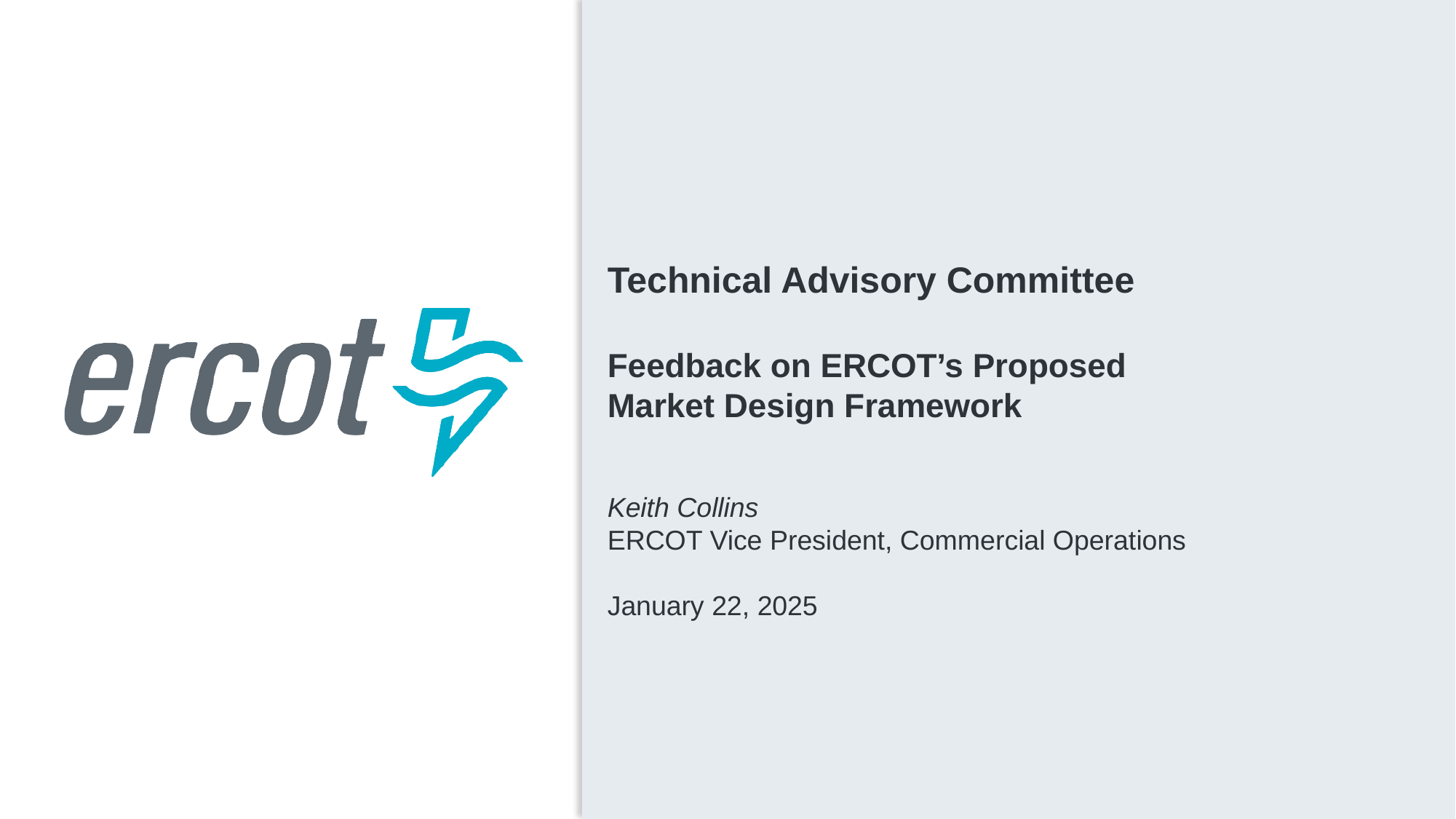

Technical Advisory Committee

Feedback on ERCOT’s Proposed Market Design Framework

Keith Collins
ERCOT Vice President, Commercial Operations

January 22, 2025